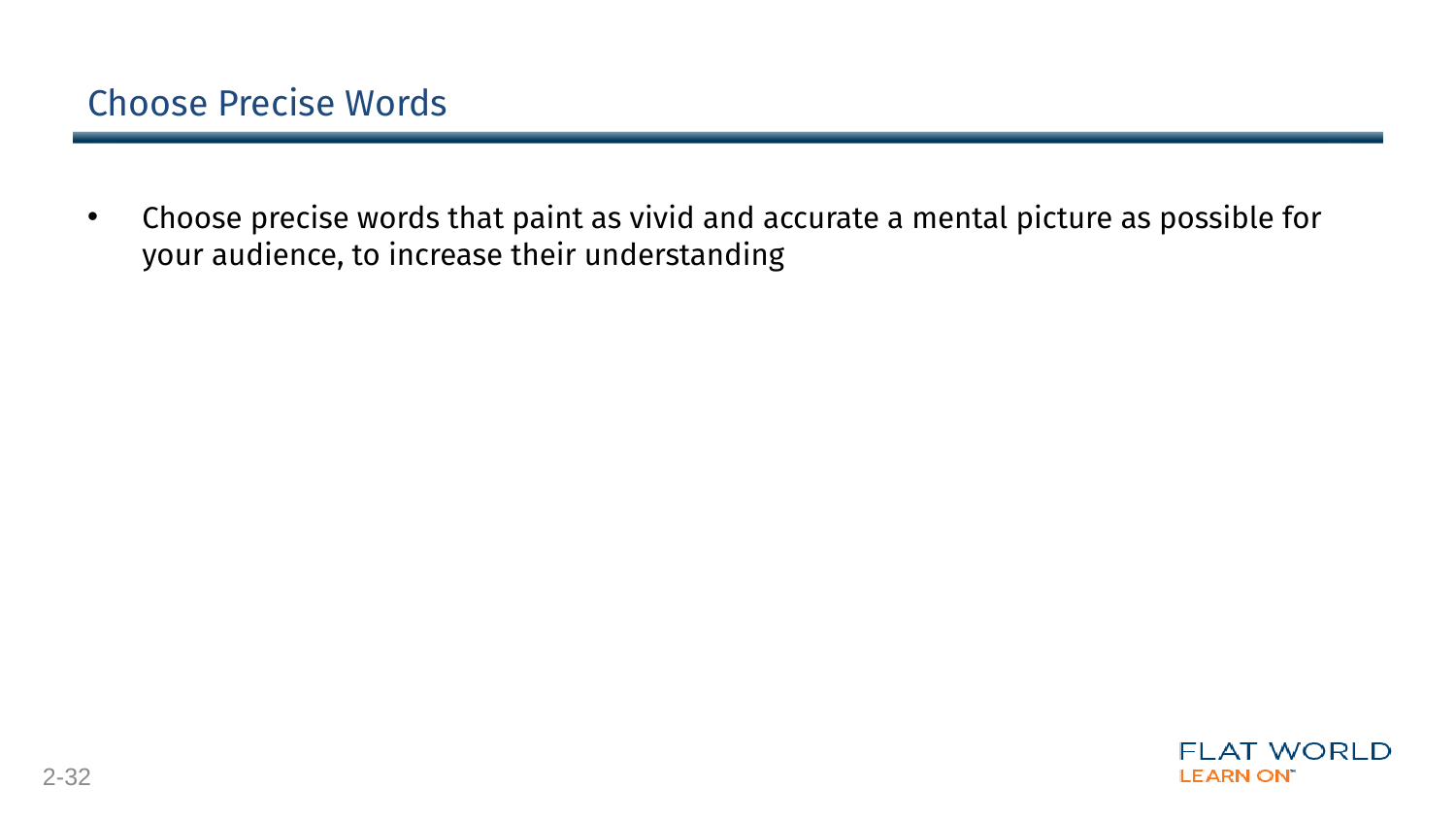

# Choose Precise Words
Choose precise words that paint as vivid and accurate a mental picture as possible for your audience, to increase their understanding

2-32